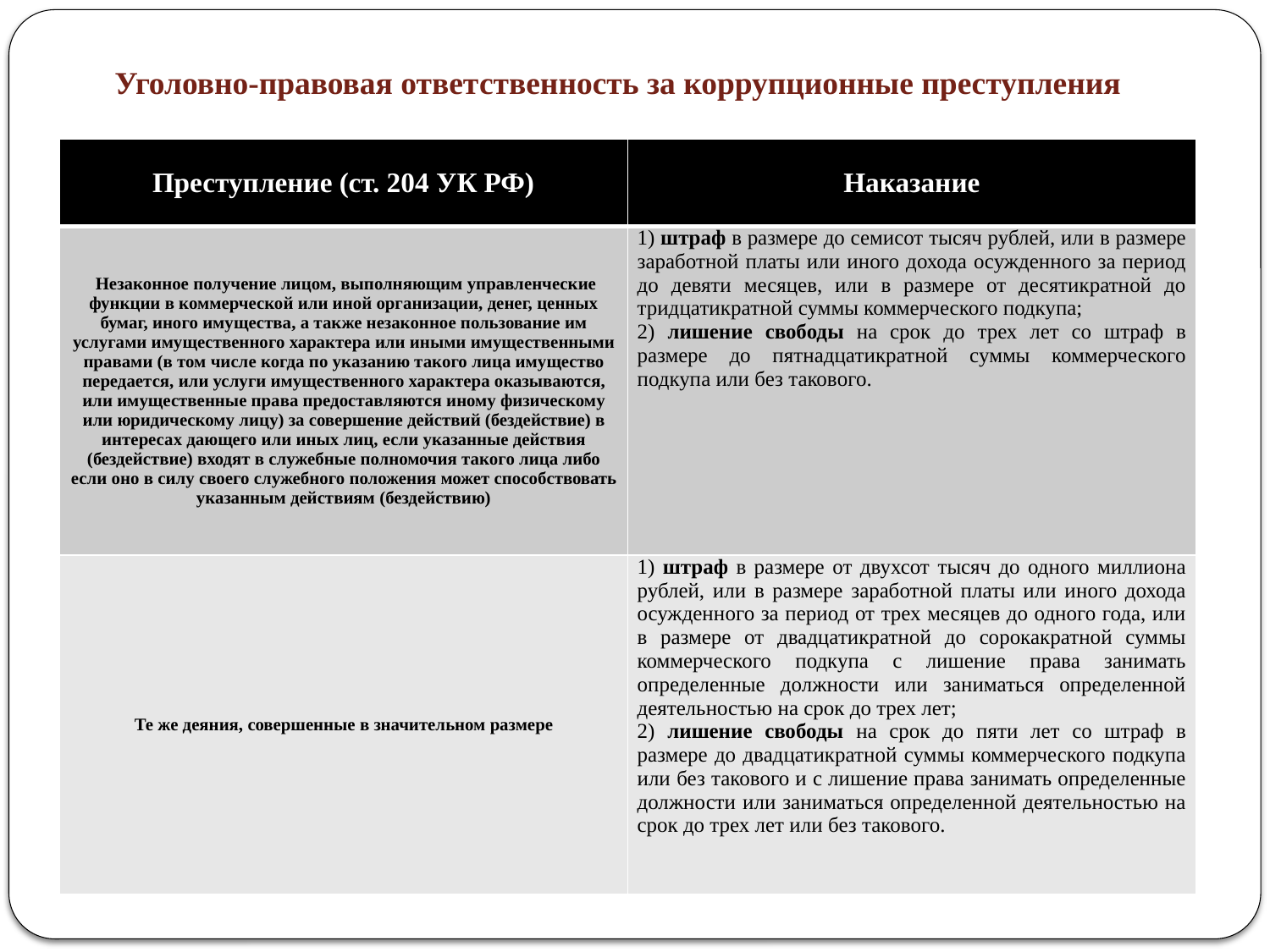

Уголовно-правовая ответственность за коррупционные преступления
| Преступление (ст. 204 УК РФ) | Наказание |
| --- | --- |
| Незаконное получение лицом, выполняющим управленческие функции в коммерческой или иной организации, денег, ценных бумаг, иного имущества, а также незаконное пользование им услугами имущественного характера или иными имущественными правами (в том числе когда по указанию такого лица имущество передается, или услуги имущественного характера оказываются, или имущественные права предоставляются иному физическому или юридическому лицу) за совершение действий (бездействие) в интересах дающего или иных лиц, если указанные действия (бездействие) входят в служебные полномочия такого лица либо если оно в силу своего служебного положения может способствовать указанным действиям (бездействию) | 1) штраф в размере до семисот тысяч рублей, или в размере заработной платы или иного дохода осужденного за период до девяти месяцев, или в размере от десятикратной до тридцатикратной суммы коммерческого подкупа; 2) лишение свободы на срок до трех лет со штраф в размере до пятнадцатикратной суммы коммерческого подкупа или без такового. |
| Те же деяния, совершенные в значительном размере | 1) штраф в размере от двухсот тысяч до одного миллиона рублей, или в размере заработной платы или иного дохода осужденного за период от трех месяцев до одного года, или в размере от двадцатикратной до сорокакратной суммы коммерческого подкупа с лишение права занимать определенные должности или заниматься определенной деятельностью на срок до трех лет; 2) лишение свободы на срок до пяти лет со штраф в размере до двадцатикратной суммы коммерческого подкупа или без такового и с лишение права занимать определенные должности или заниматься определенной деятельностью на срок до трех лет или без такового. |